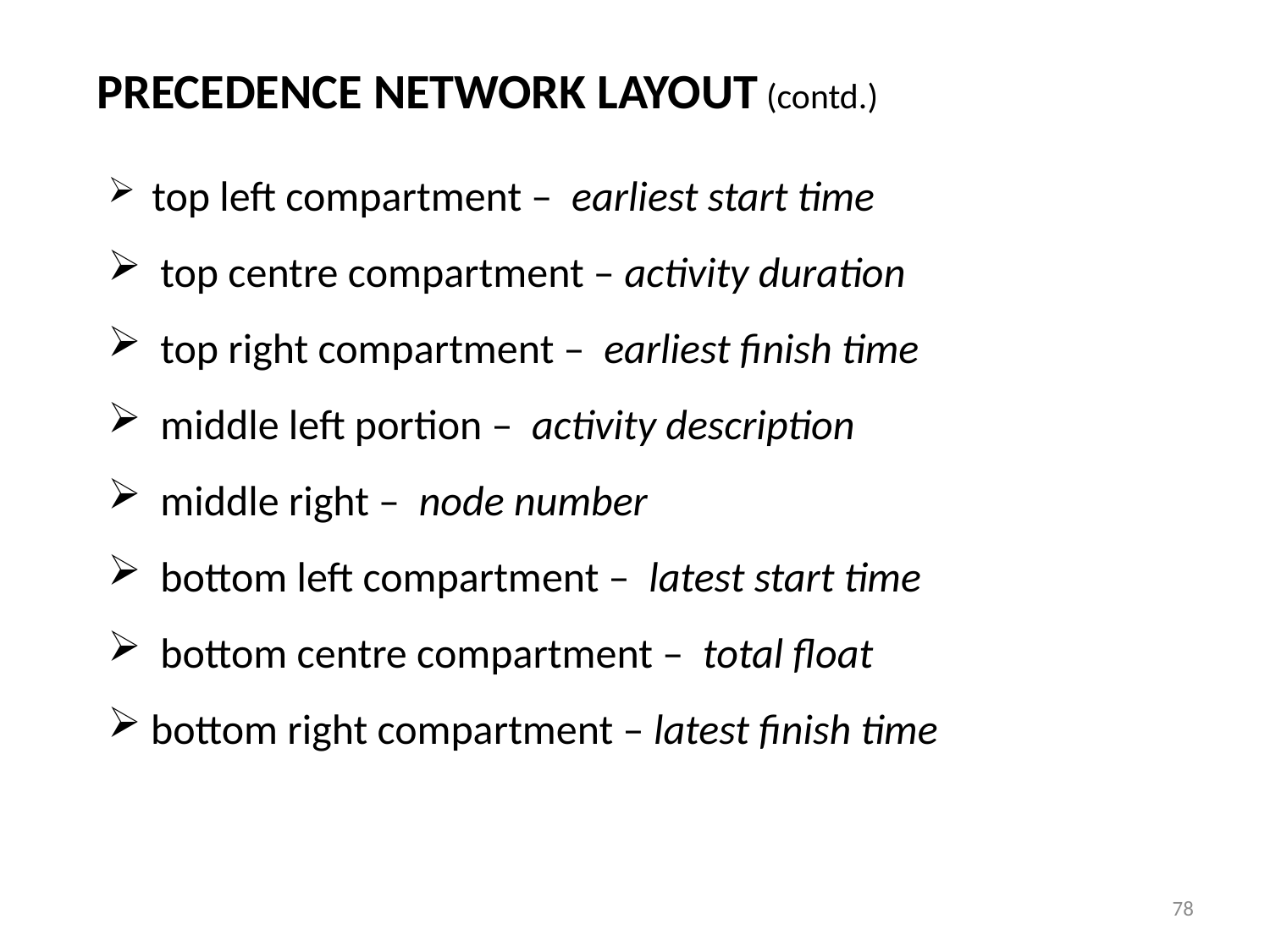

PRECEDENCE NETWORK LAYOUT (contd.)
  top left compartment –  earliest start time
  top centre compartment – activity duration
  top right compartment –  earliest finish time
  middle left portion –  activity description
  middle right –  node number
  bottom left compartment –  latest start time
  bottom centre compartment –  total float
 bottom right compartment – latest finish time
78